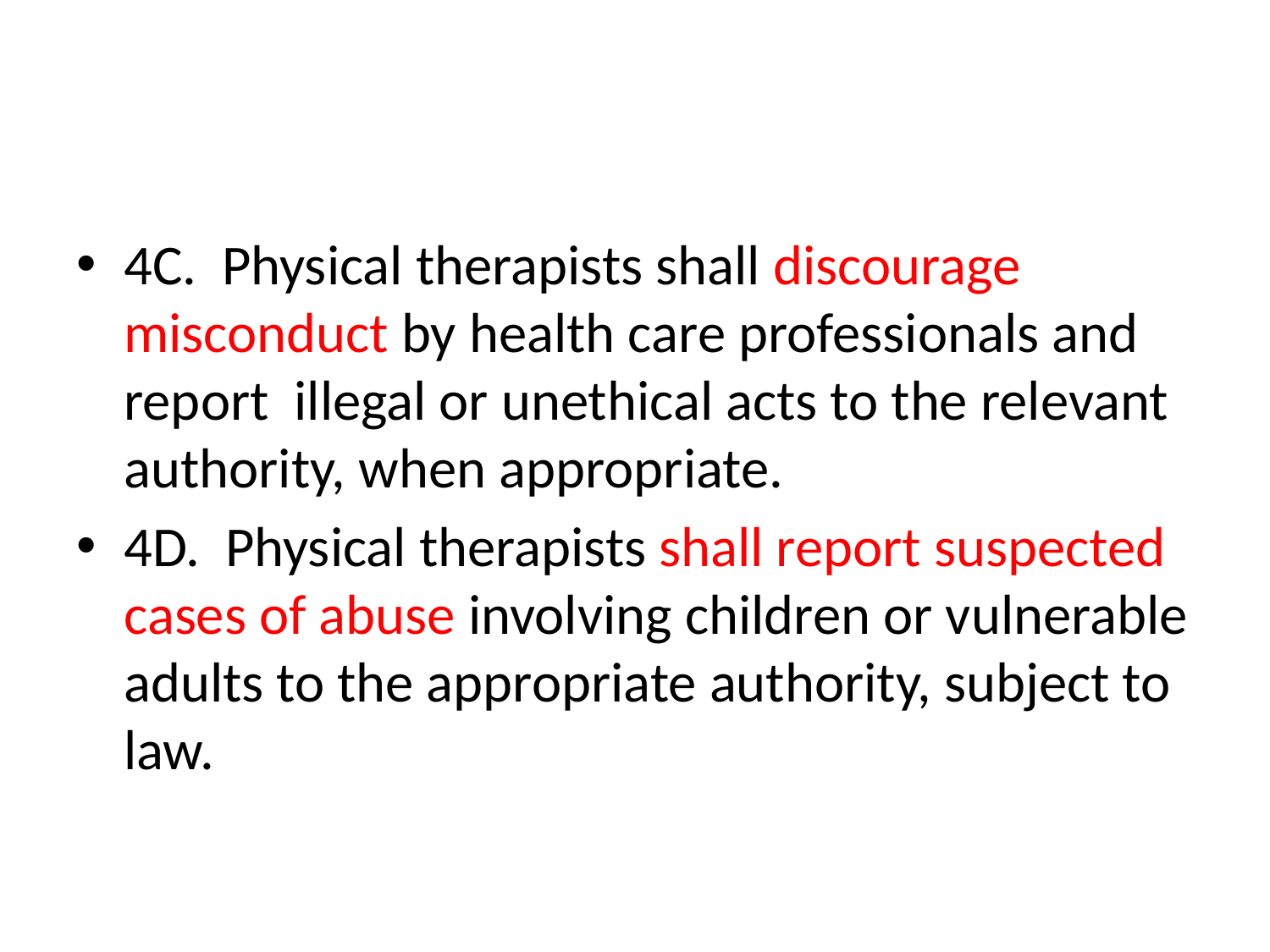

#
4C.  Physical therapists shall discourage misconduct by health care professionals and report  illegal or unethical acts to the relevant authority, when appropriate.
4D.  Physical therapists shall report suspected cases of abuse involving children or vulnerable adults to the appropriate authority, subject to law.